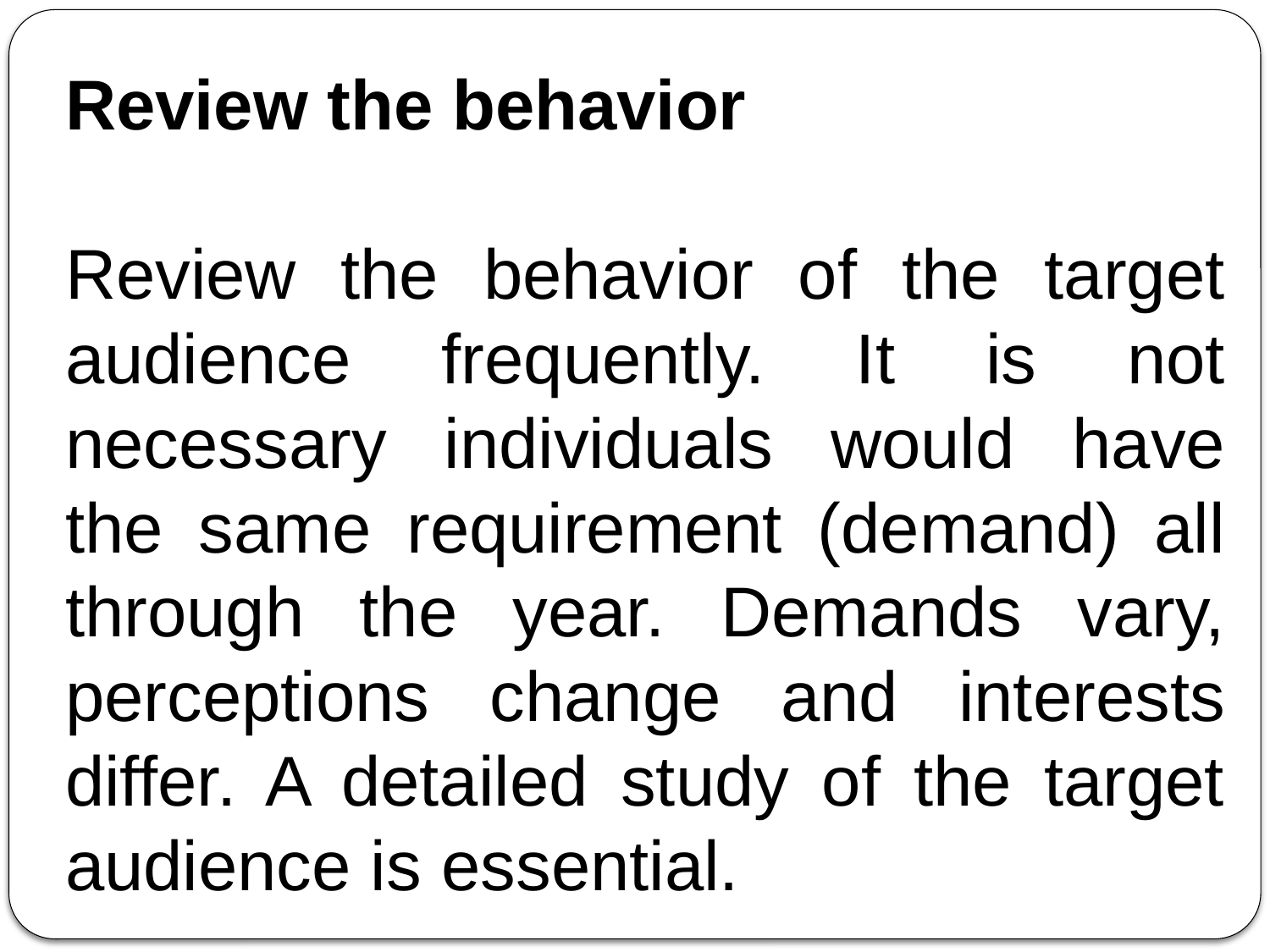

Review the behavior

Review the behavior of the target audience frequently. It is not necessary individuals would have the same requirement (demand) all through the year. Demands vary, perceptions change and interests differ. A detailed study of the target audience is essential.